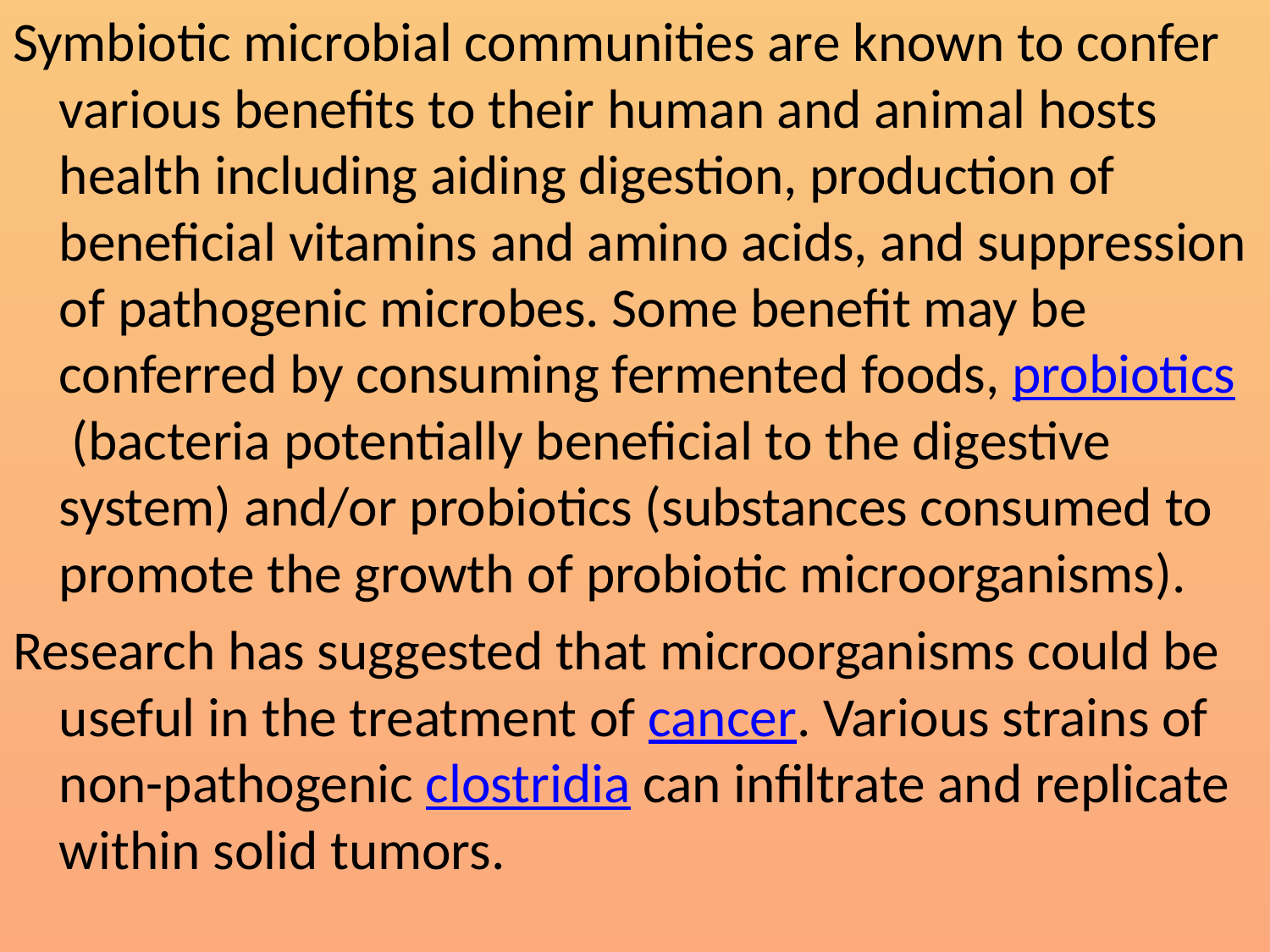

Symbiotic microbial communities are known to confer various benefits to their human and animal hosts health including aiding digestion, production of beneficial vitamins and amino acids, and suppression of pathogenic microbes. Some benefit may be conferred by consuming fermented foods, probiotics (bacteria potentially beneficial to the digestive system) and/or probiotics (substances consumed to promote the growth of probiotic microorganisms).
Research has suggested that microorganisms could be useful in the treatment of cancer. Various strains of non-pathogenic clostridia can infiltrate and replicate within solid tumors.

#